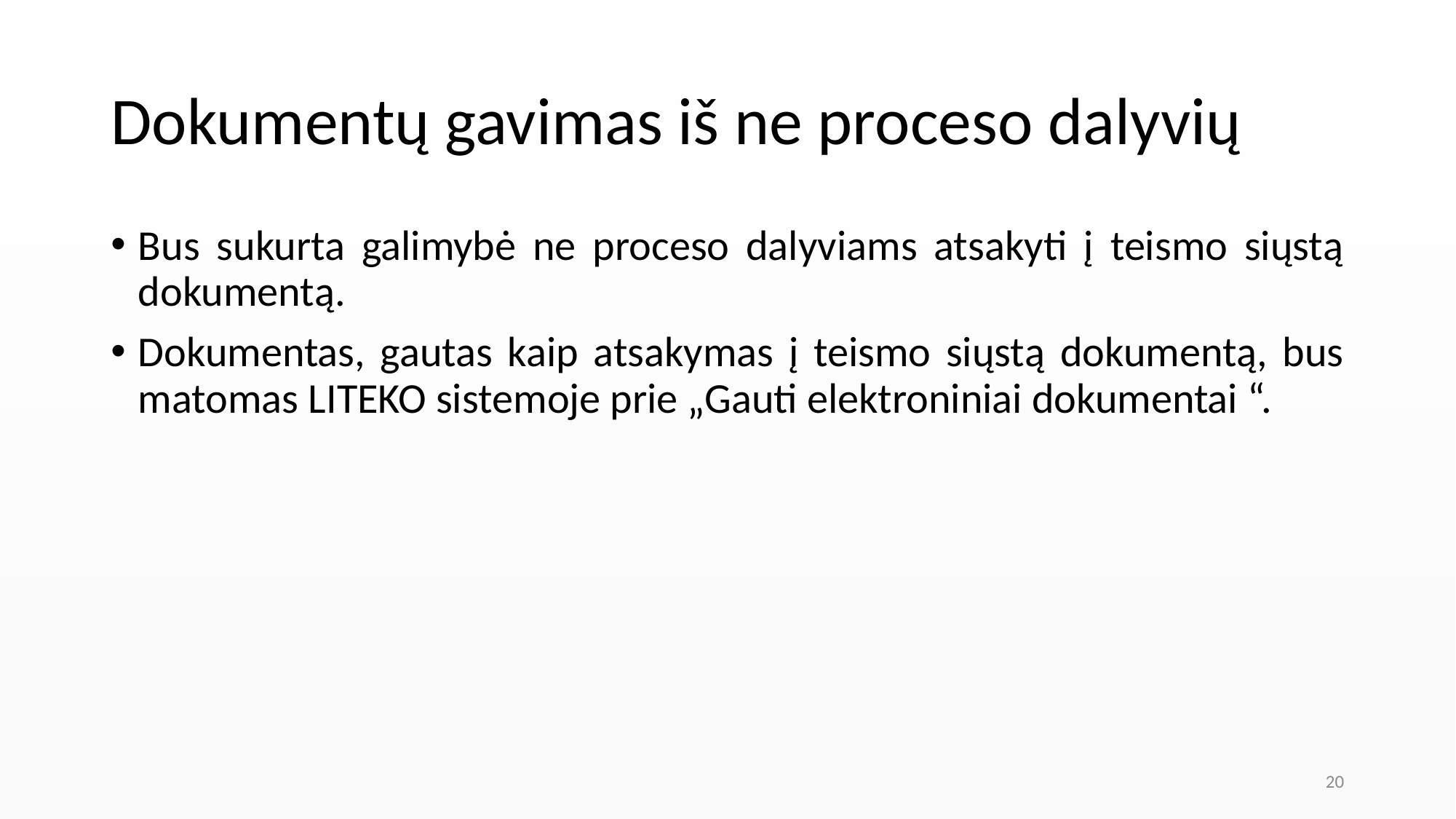

# Dokumentų gavimas iš ne proceso dalyvių
Bus sukurta galimybė ne proceso dalyviams atsakyti į teismo siųstą dokumentą.
Dokumentas, gautas kaip atsakymas į teismo siųstą dokumentą, bus matomas LITEKO sistemoje prie „Gauti elektroniniai dokumentai “.
20